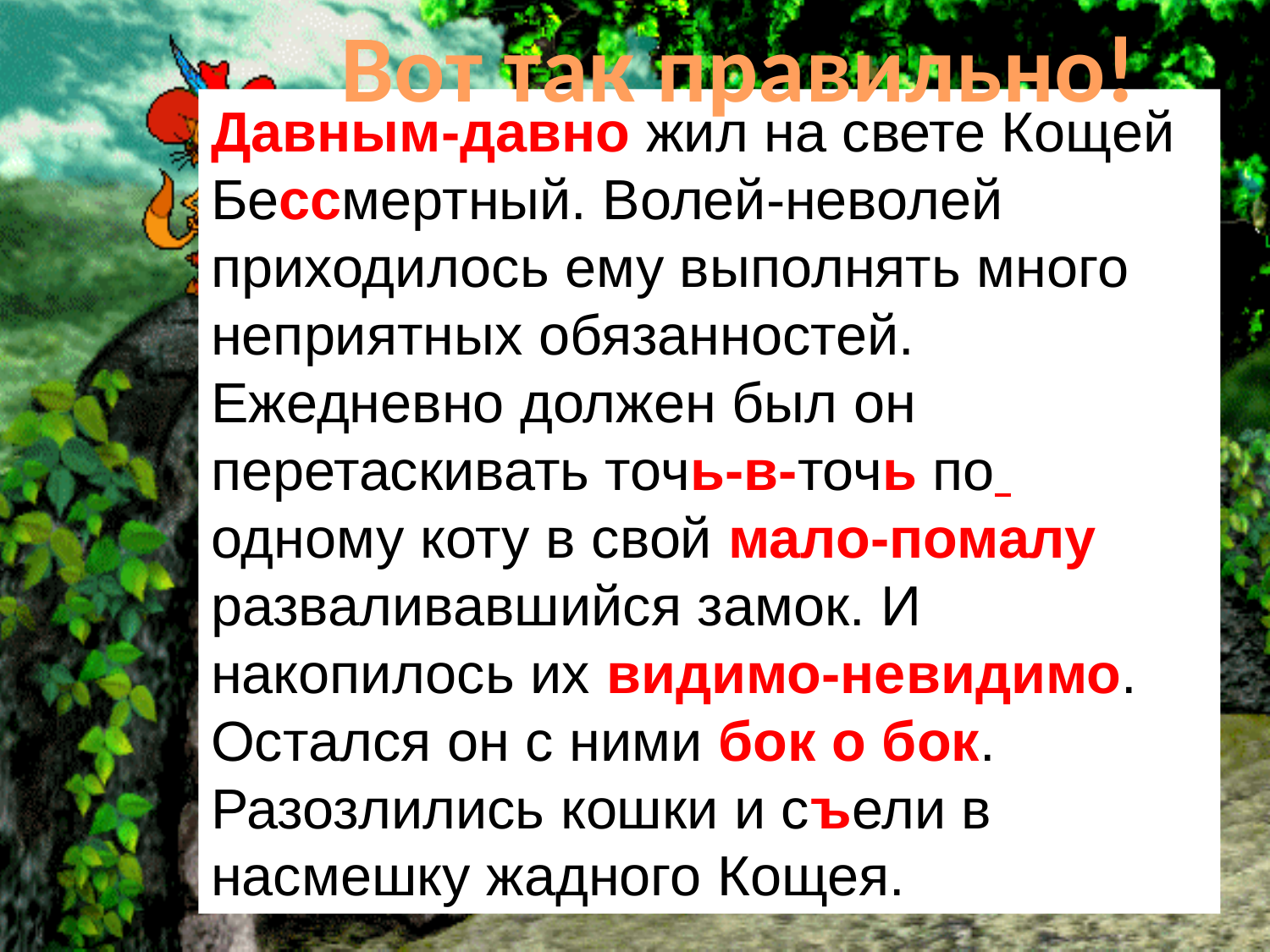

Вот так правильно!
Давным-давно жил на свете Кощей Бессмертный. Волей-неволей приходилось ему выполнять много неприятных обязанностей. Ежедневно должен был он перетаскивать точь-в-точь по  одному коту в свой мало-помалу разваливавшийся замок. И  накопилось их видимо-невидимо. Остался он с ними бок о бок. Разозлились кошки и съели в насмешку жадного Кощея.